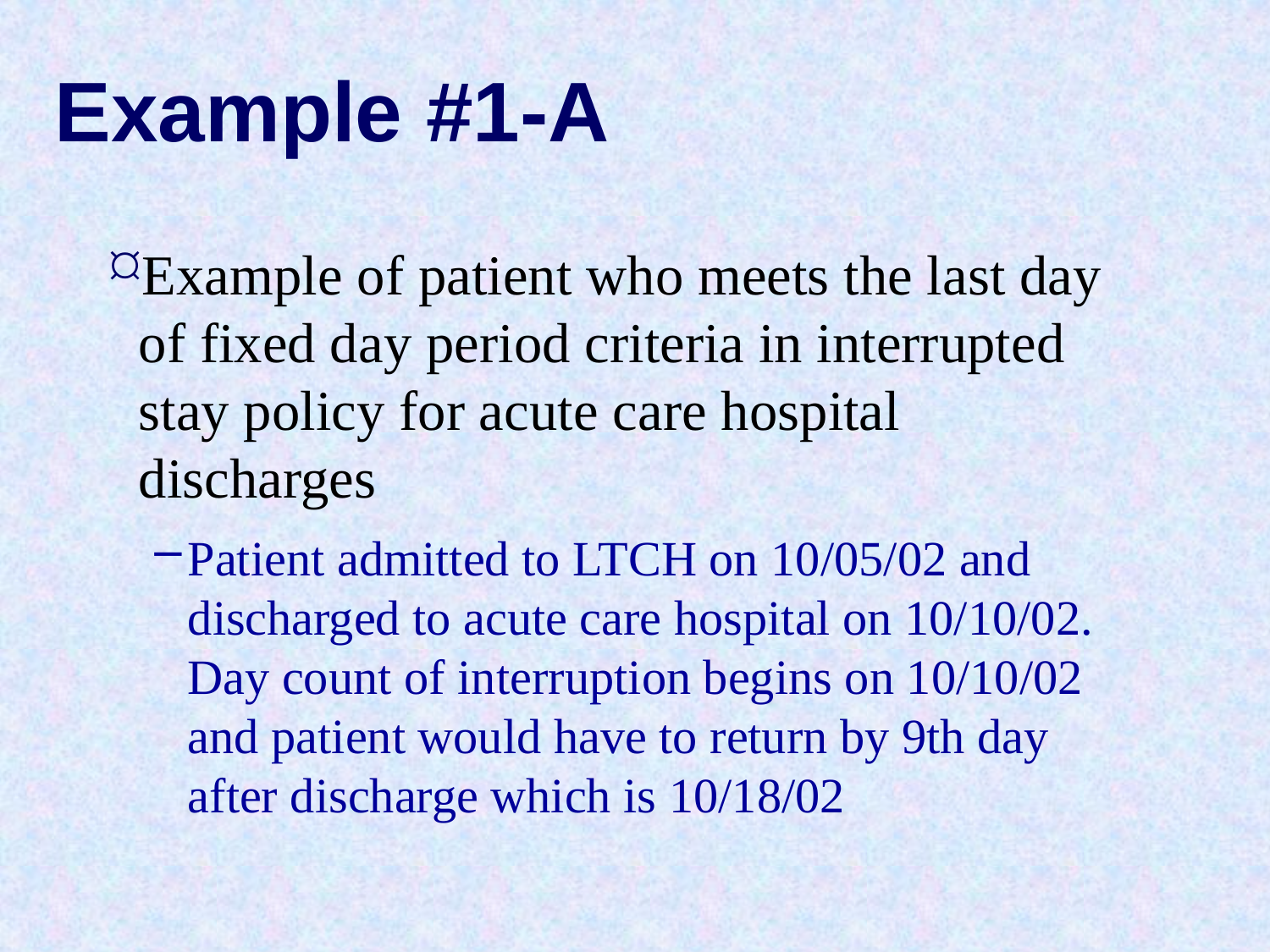

# Example #1-A
Example of patient who meets the last day of fixed day period criteria in interrupted stay policy for acute care hospital discharges
Patient admitted to LTCH on 10/05/02 and discharged to acute care hospital on 10/10/02. Day count of interruption begins on 10/10/02 and patient would have to return by 9th day after discharge which is 10/18/02